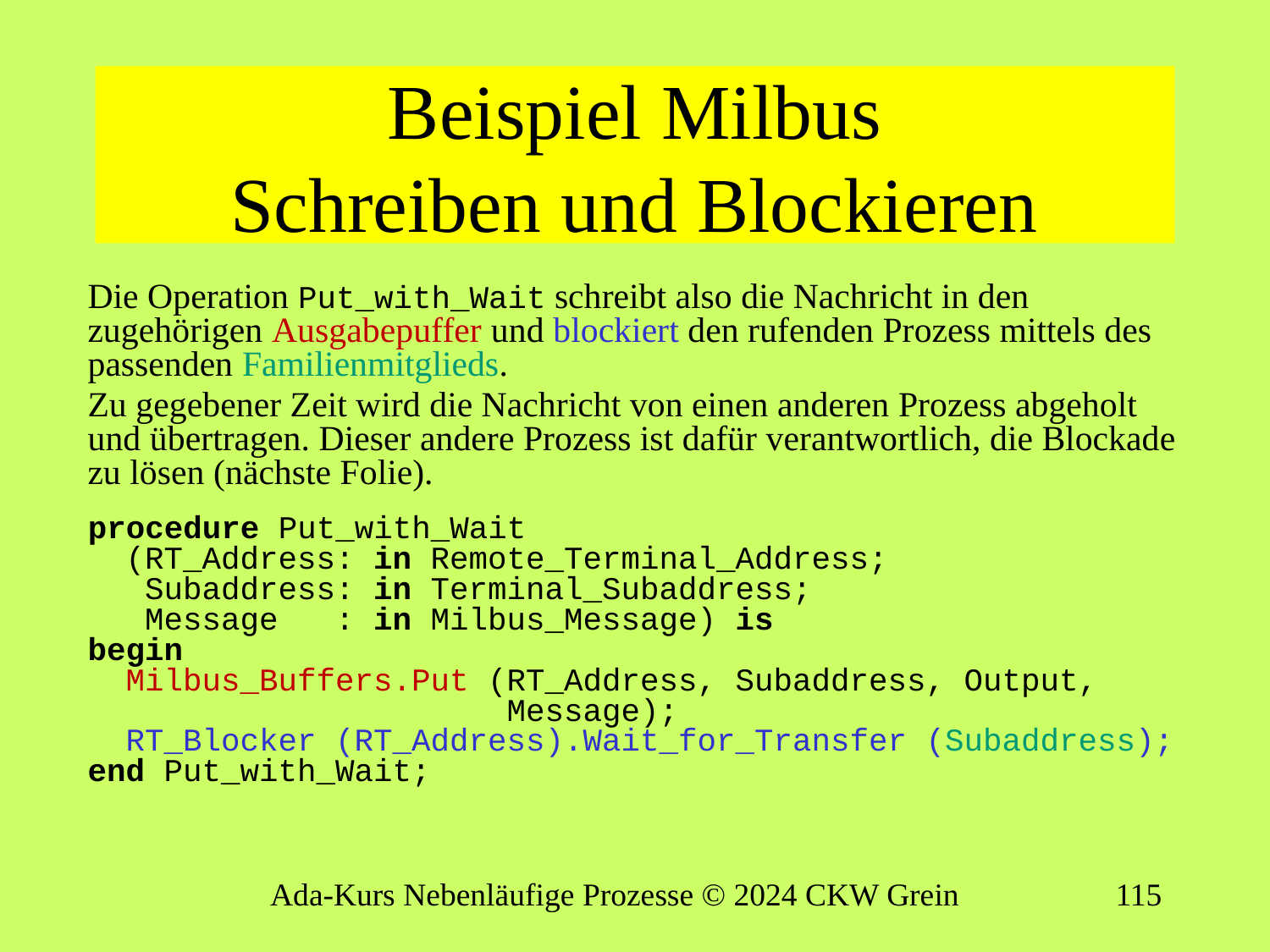

# Beispiel Milbus Schreiben und Blockieren
Die Operation Put_with_Wait schreibt also die Nachricht in den zugehörigen Ausgabepuffer und blockiert den rufenden Prozess mittels des passenden Familienmitglieds.
Zu gegebener Zeit wird die Nachricht von einen anderen Prozess abgeholt und übertragen. Dieser andere Prozess ist dafür verantwortlich, die Blockade zu lösen (nächste Folie).

procedure Put_with_Wait
  (RT_Address: in Remote_Terminal_Address;
   Subaddress: in Terminal_Subaddress;
   Message   : in Milbus_Message) is
begin
  Milbus_Buffers.Put (RT_Address, Subaddress, Output,
                      Message);
  RT_Blocker (RT_Address).Wait_for_Transfer (Subaddress);
end Put_with_Wait;
Ada-Kurs Nebenläufige Prozesse © 2024 CKW Grein
115